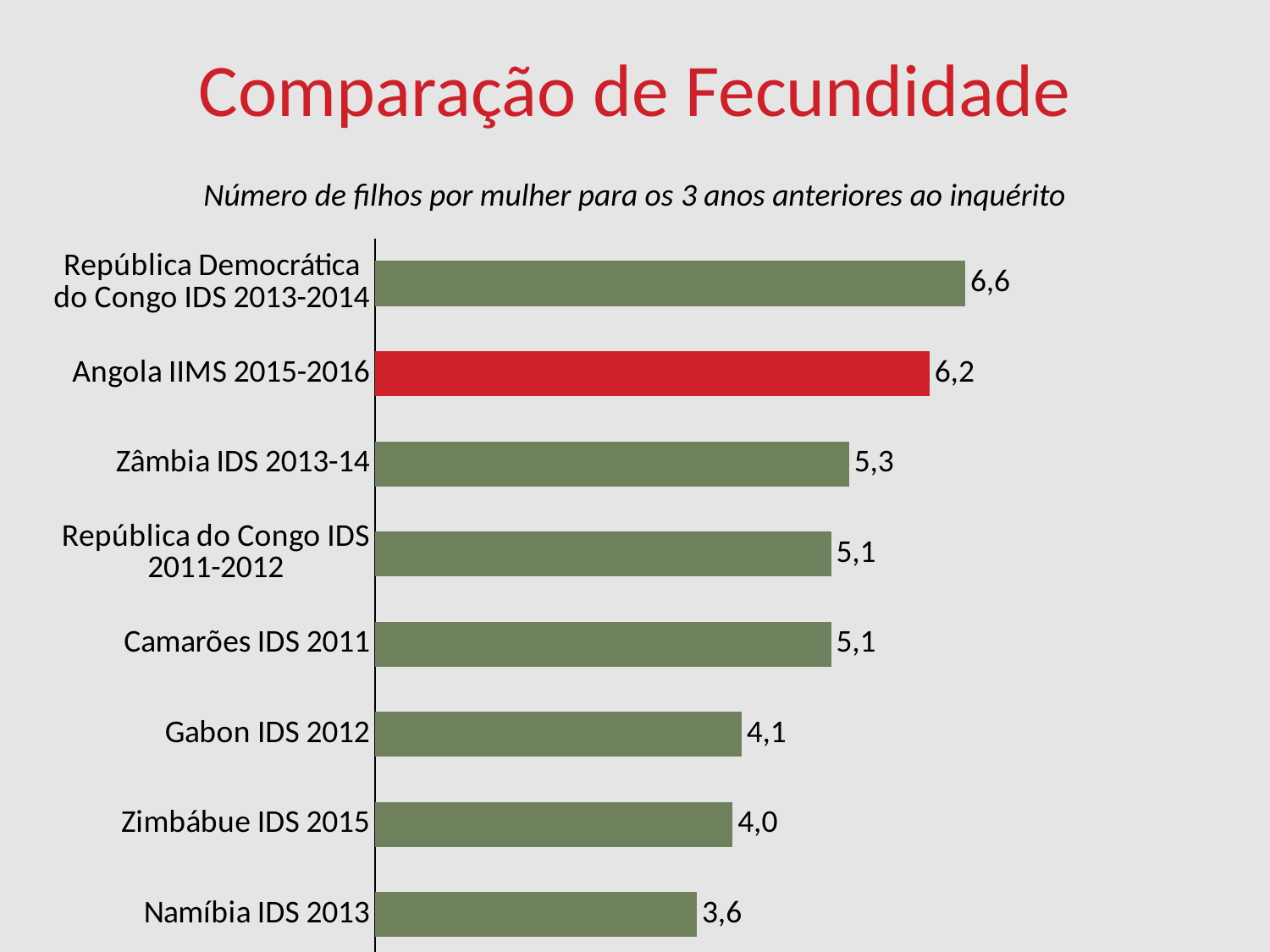

Comparação de Fecundidade

Número de filhos por mulher para os 3 anos anteriores ao inquérito

### Chart

| Category | Column1 |
|---|---|
| Namíbia IDS 2013 | 3.6 |
| Zimbábue IDS 2015 | 4.0 |
| Gabon IDS 2012 | 4.1 |
| Camarões IDS 2011 | 5.1 |
| República do Congo IDS 2011-2012 | 5.1 |
| Zâmbia IDS 2013-14 | 5.3 |
| Angola IIMS 2015-2016 | 6.2 |
| República Democrática do Congo IDS 2013-2014 | 6.6 |